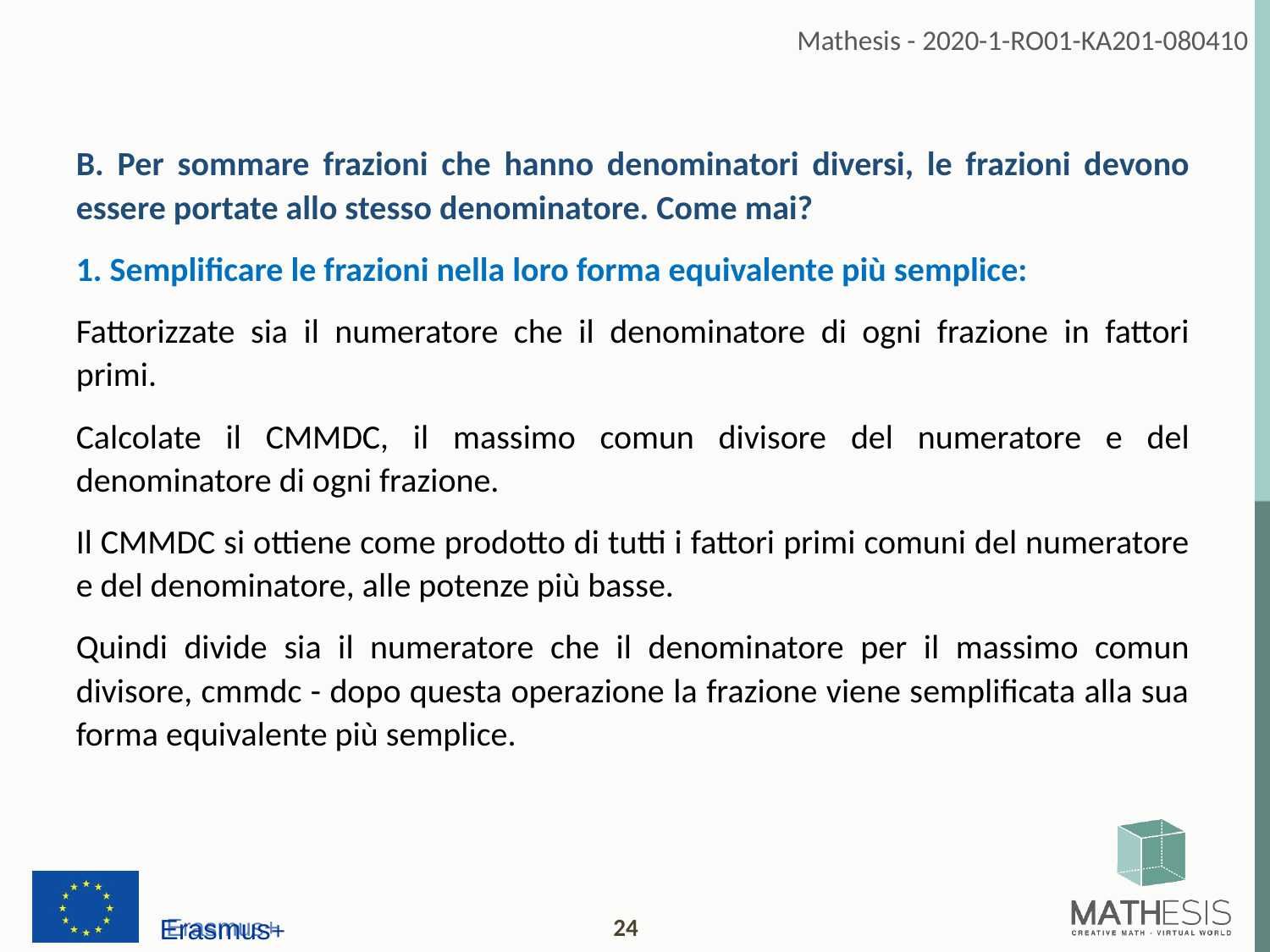

B. Per sommare frazioni che hanno denominatori diversi, le frazioni devono essere portate allo stesso denominatore. Come mai?
1. Semplificare le frazioni nella loro forma equivalente più semplice:
Fattorizzate sia il numeratore che il denominatore di ogni frazione in fattori primi.
Calcolate il CMMDC, il massimo comun divisore del numeratore e del denominatore di ogni frazione.
Il CMMDC si ottiene come prodotto di tutti i fattori primi comuni del numeratore e del denominatore, alle potenze più basse.
Quindi divide sia il numeratore che il denominatore per il massimo comun divisore, cmmdc - dopo questa operazione la frazione viene semplificata alla sua forma equivalente più semplice.